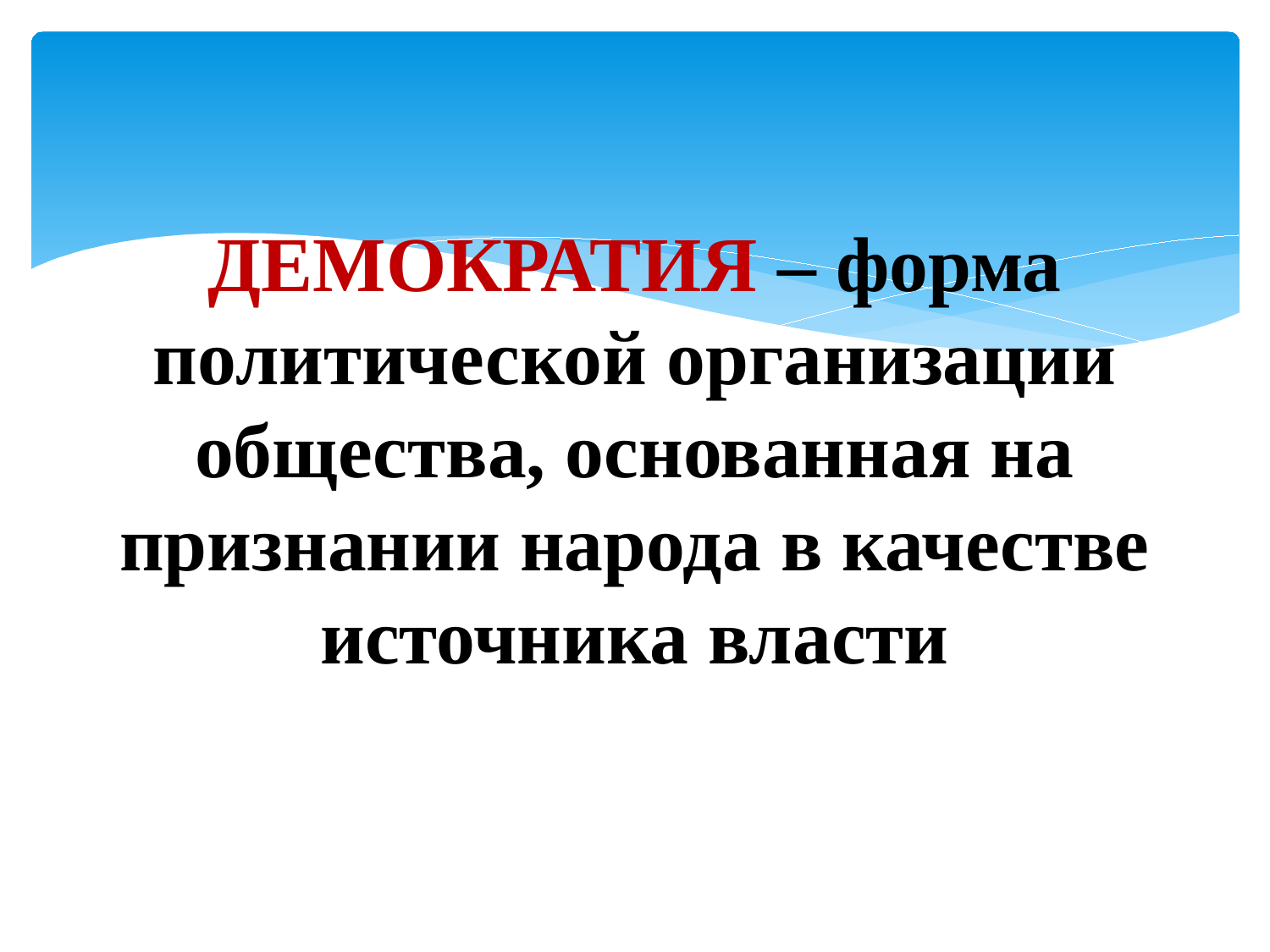

# ДЕМОКРАТИЯ – форма политической организации общества, основанная на признании народа в качестве источника власти